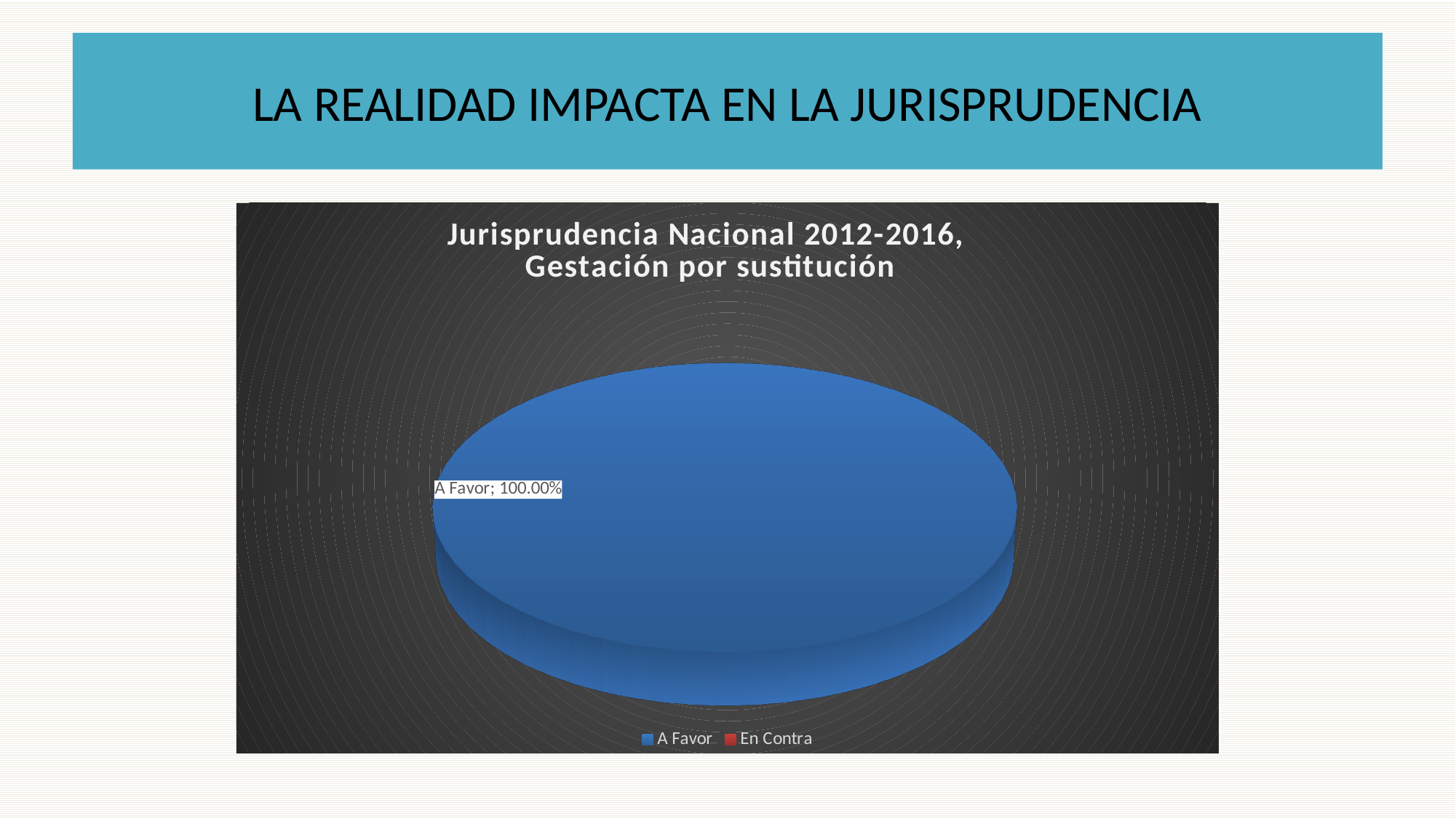

# LA REALIDAD IMPACTA EN LA JURISPRUDENCIA

[unsupported chart]